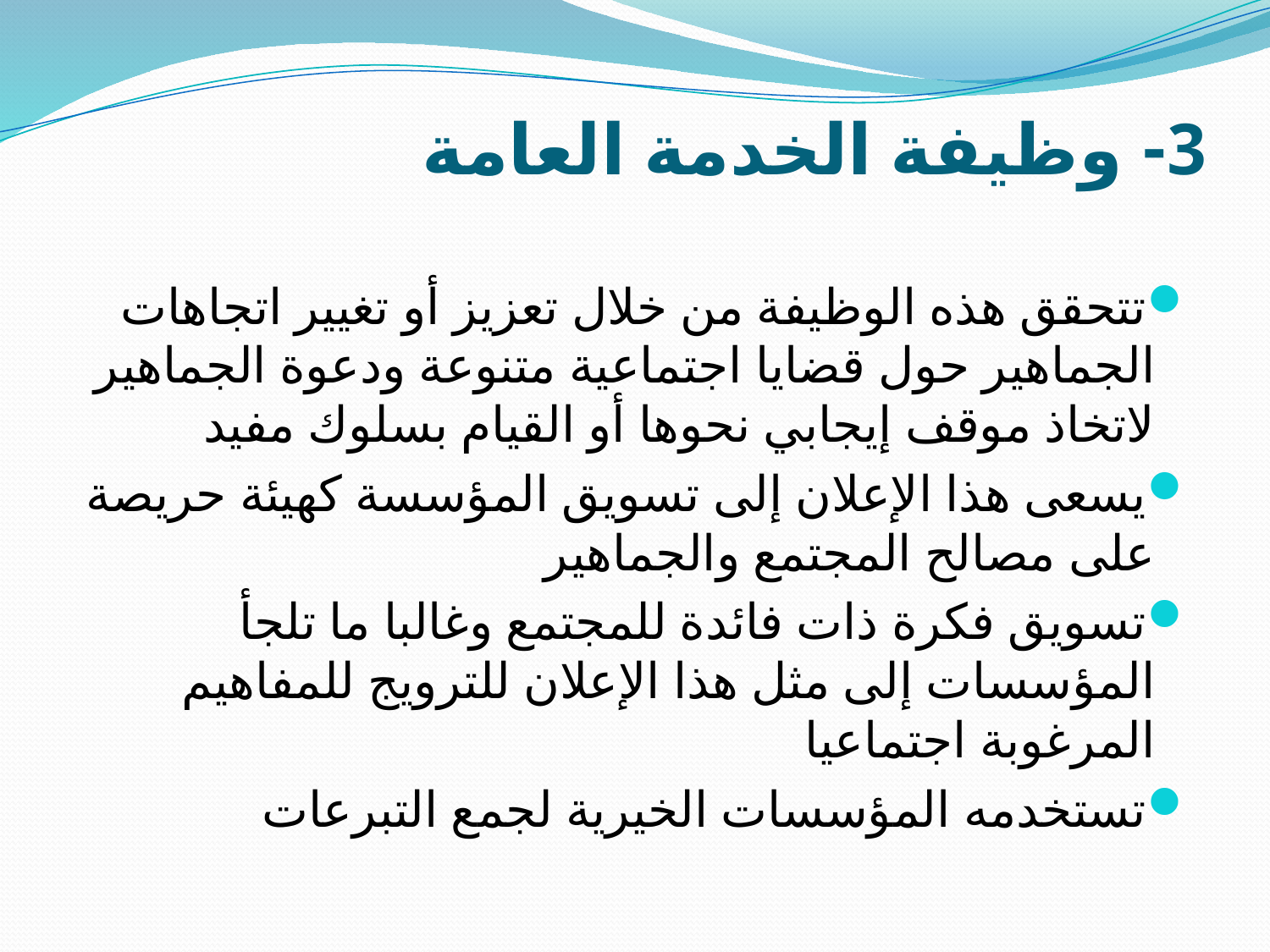

# 3- وظيفة الخدمة العامة
تتحقق هذه الوظيفة من خلال تعزيز أو تغيير اتجاهات الجماهير حول قضايا اجتماعية متنوعة ودعوة الجماهير لاتخاذ موقف إيجابي نحوها أو القيام بسلوك مفيد
يسعى هذا الإعلان إلى تسويق المؤسسة كهيئة حريصة على مصالح المجتمع والجماهير
تسويق فكرة ذات فائدة للمجتمع وغالبا ما تلجأ المؤسسات إلى مثل هذا الإعلان للترويج للمفاهيم المرغوبة اجتماعيا
تستخدمه المؤسسات الخيرية لجمع التبرعات